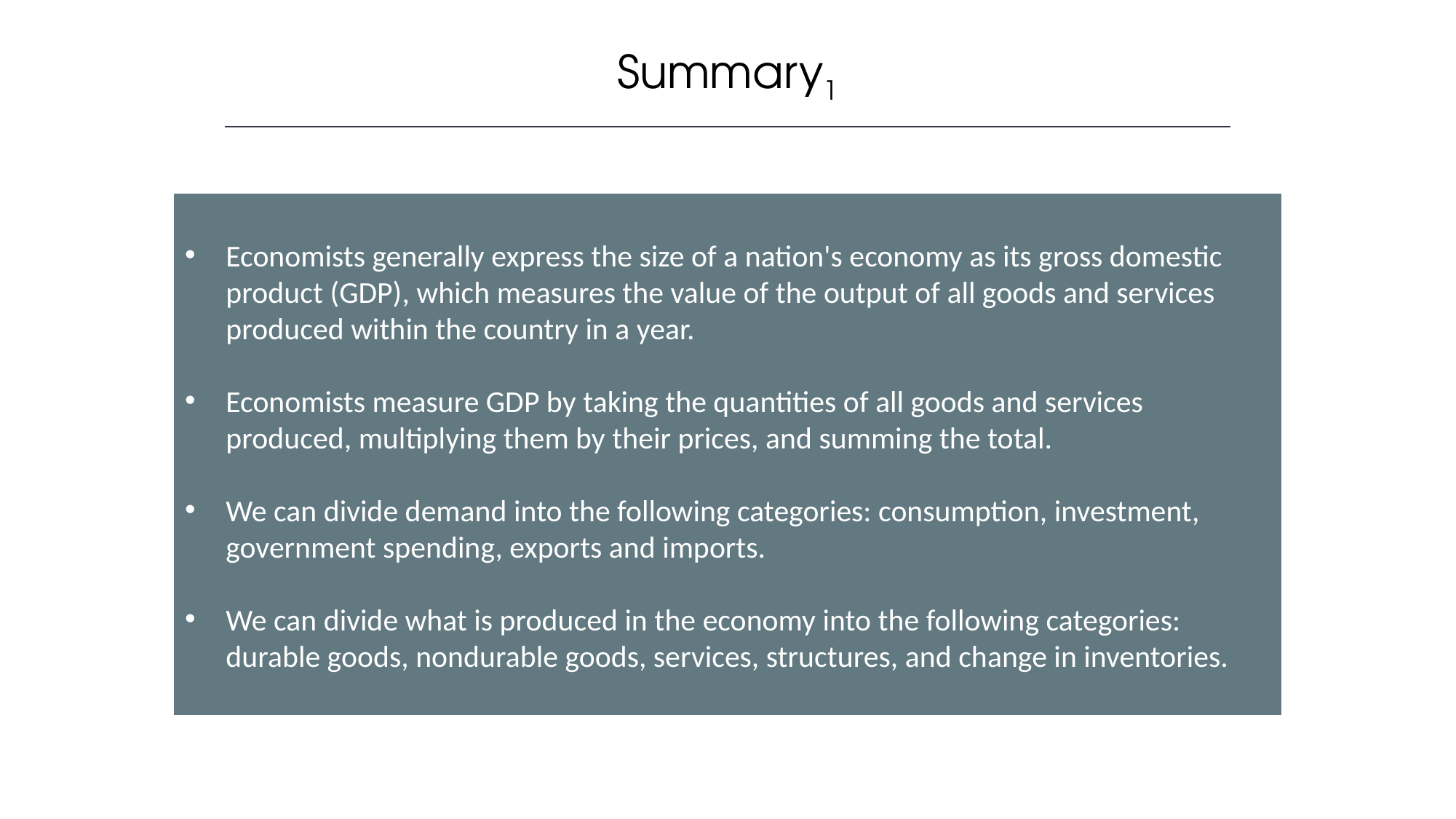

Summary1

Economists generally express the size of a nation's economy as its gross domestic product (GDP), which measures the value of the output of all goods and services produced within the country in a year.

Economists measure GDP by taking the quantities of all goods and services produced, multiplying them by their prices, and summing the total.

We can divide demand into the following categories: consumption, investment, government spending, exports and imports.

We can divide what is produced in the economy into the following categories: durable goods, nondurable goods, services, structures, and change in inventories.